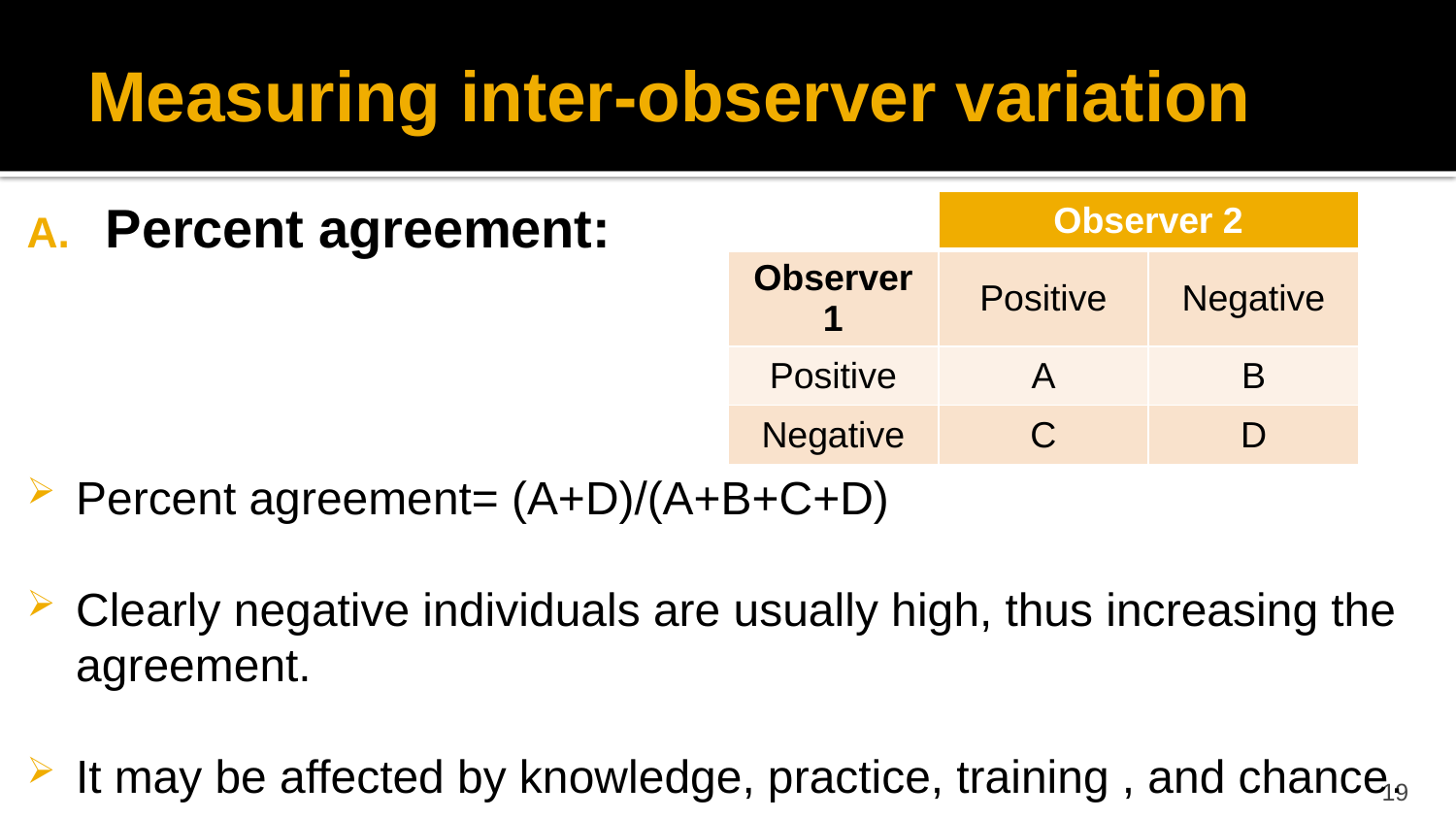

# Measuring inter-observer variation
Percent agreement:

Percent agreement= (A+D)/(A+B+C+D)

Clearly negative individuals are usually high, thus increasing the agreement.

It may be affected by knowledge, practice, training , and chance.
|  | Observer 2 |  |
| --- | --- | --- |
| Observer 1 | Positive | Negative |
| Positive | A | B |
| Negative | C | D |
19